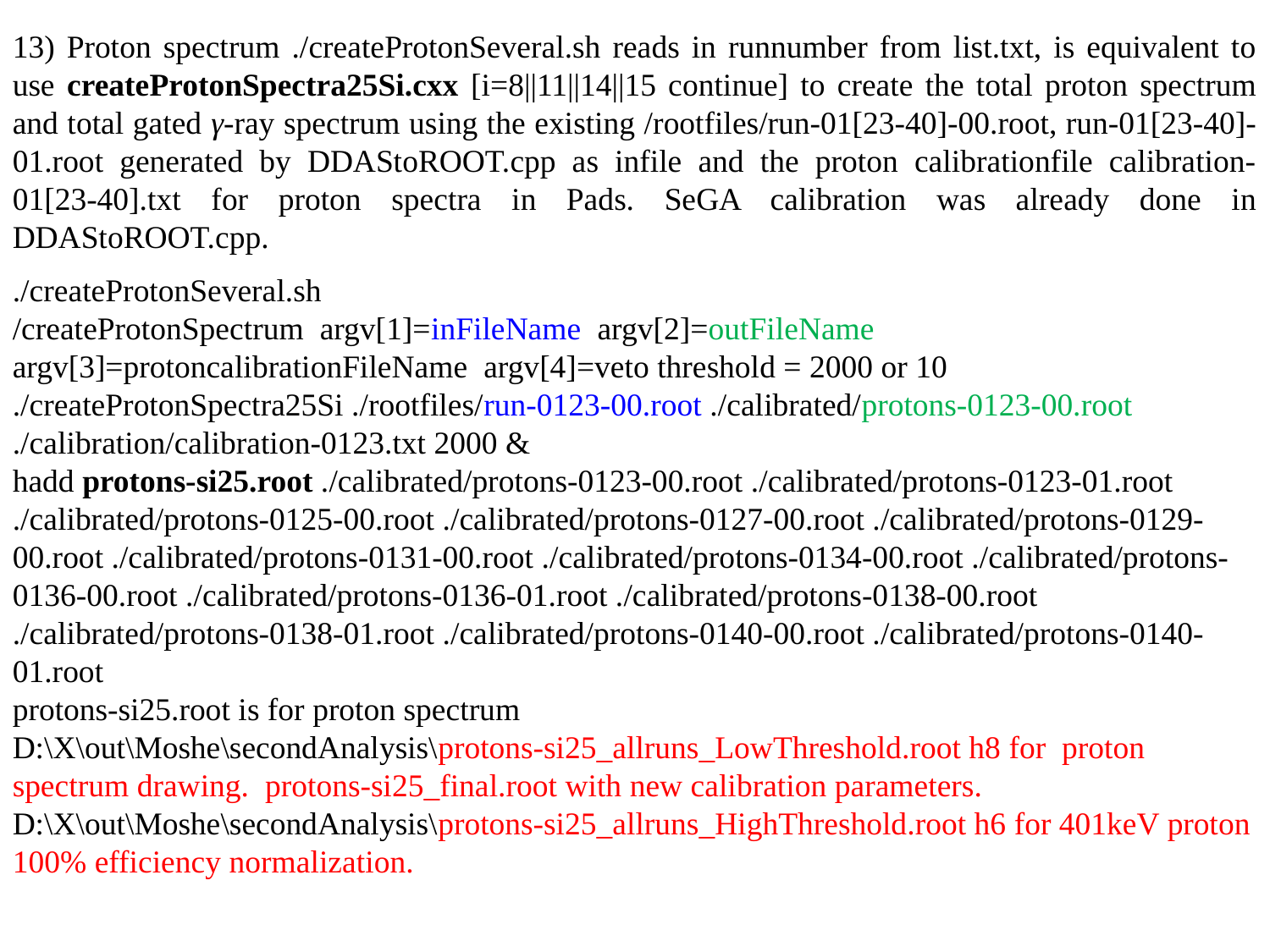

13) Proton spectrum ./createProtonSeveral.sh reads in runnumber from list.txt, is equivalent to use createProtonSpectra25Si.cxx [i=8||11||14||15 continue] to create the total proton spectrum and total gated γ-ray spectrum using the existing /rootfiles/run-01[23-40]-00.root, run-01[23-40]-01.root generated by DDAStoROOT.cpp as infile and the proton calibrationfile calibration-01[23-40].txt for proton spectra in Pads. SeGA calibration was already done in DDAStoROOT.cpp.
./createProtonSeveral.sh
/createProtonSpectrum  argv[1]=inFileName  argv[2]=outFileName  argv[3]=protoncalibrationFileName  argv[4]=veto threshold = 2000 or 10
./createProtonSpectra25Si ./rootfiles/run-0123-00.root ./calibrated/protons-0123-00.root ./calibration/calibration-0123.txt 2000 &
hadd protons-si25.root ./calibrated/protons-0123-00.root ./calibrated/protons-0123-01.root ./calibrated/protons-0125-00.root ./calibrated/protons-0127-00.root ./calibrated/protons-0129-00.root ./calibrated/protons-0131-00.root ./calibrated/protons-0134-00.root ./calibrated/protons-0136-00.root ./calibrated/protons-0136-01.root ./calibrated/protons-0138-00.root ./calibrated/protons-0138-01.root ./calibrated/protons-0140-00.root ./calibrated/protons-0140-01.root
protons-si25.root is for proton spectrum
D:\X\out\Moshe\secondAnalysis\protons-si25_allruns_LowThreshold.root h8 for  proton spectrum drawing.  protons-si25_final.root with new calibration parameters.
D:\X\out\Moshe\secondAnalysis\protons-si25_allruns_HighThreshold.root h6 for 401keV proton 100% efficiency normalization.